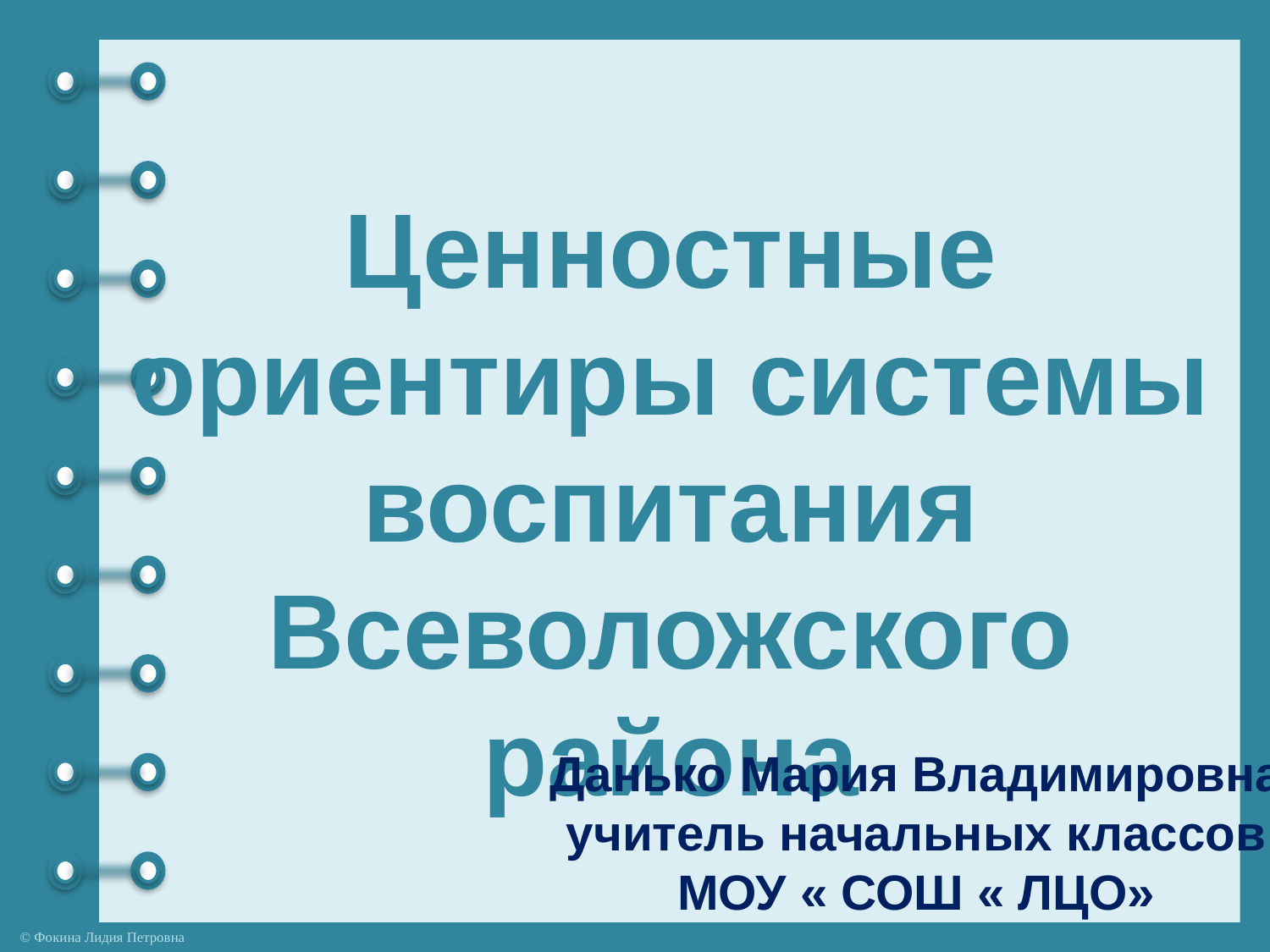

Ценностные ориентиры системы воспитания Всеволожского района
Данько Мария Владимировна
учитель начальных классов
МОУ « СОШ « ЛЦО»